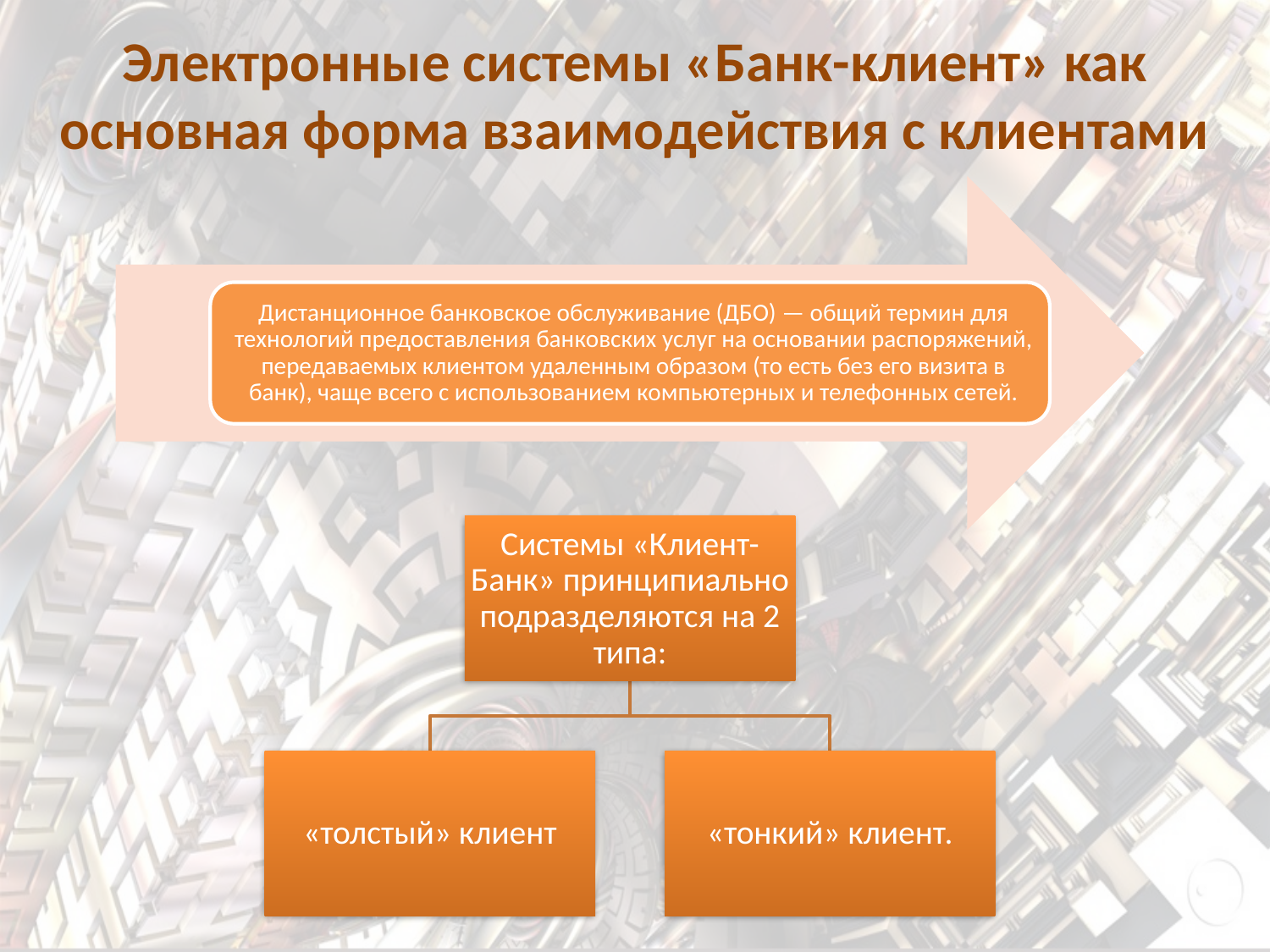

# Электронные системы «Банк-клиент» как основная форма взаимодействия с клиентами
Дистанционное банковское обслуживание (ДБО) — общий термин для технологий предоставления банковских услуг на основании распоряжений, передаваемых клиентом удаленным образом (то есть без его визита в банк), чаще всего с использованием компьютерных и телефонных сетей.
Системы «Клиент-Банк» принципиально подразделяются на 2 типа:
«толстый» клиент
«тонкий» клиент.